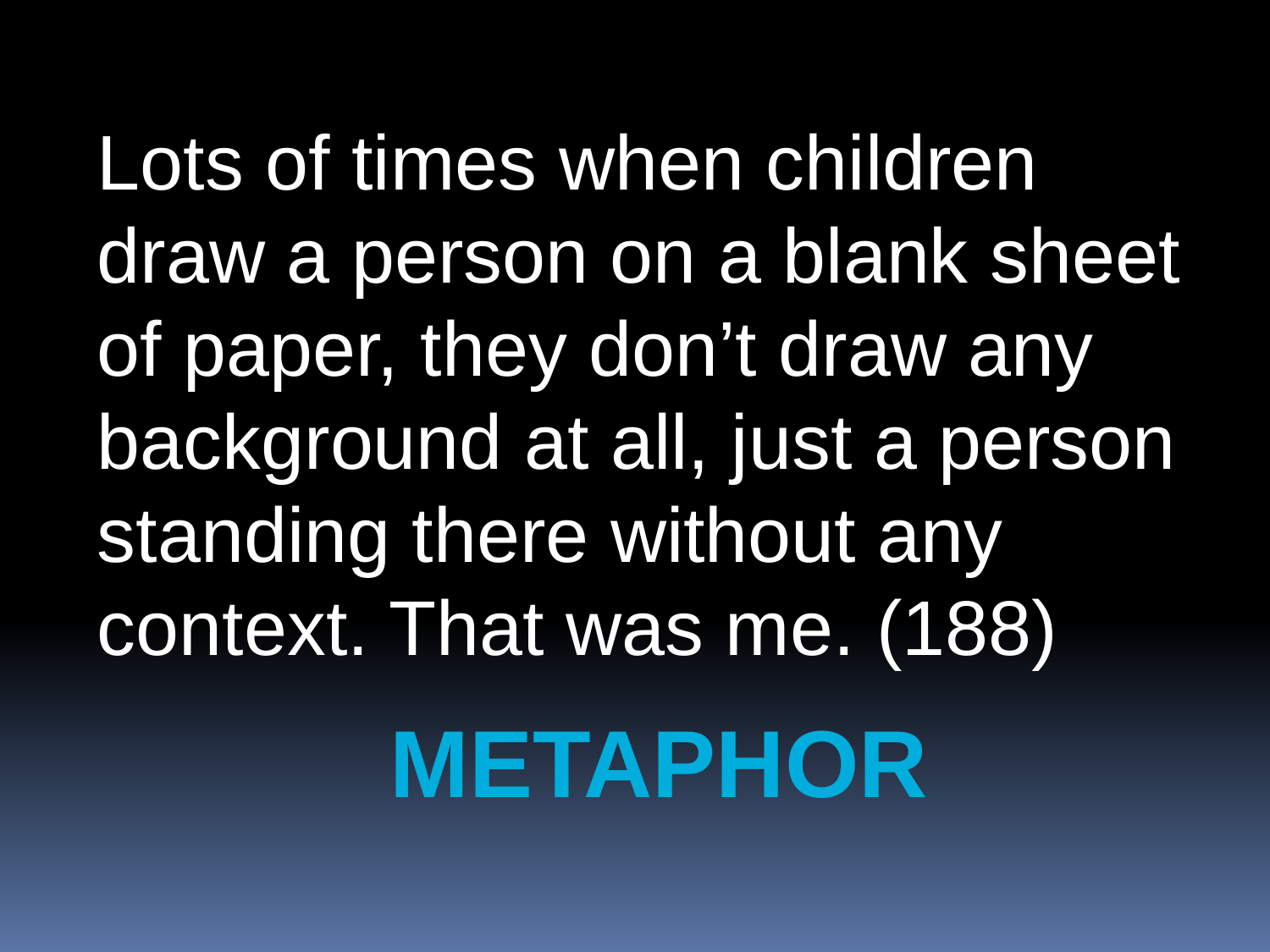

Lots of times when children draw a person on a blank sheet of paper, they don’t draw any background at all, just a person standing there without any context. That was me. (188)
Metaphor